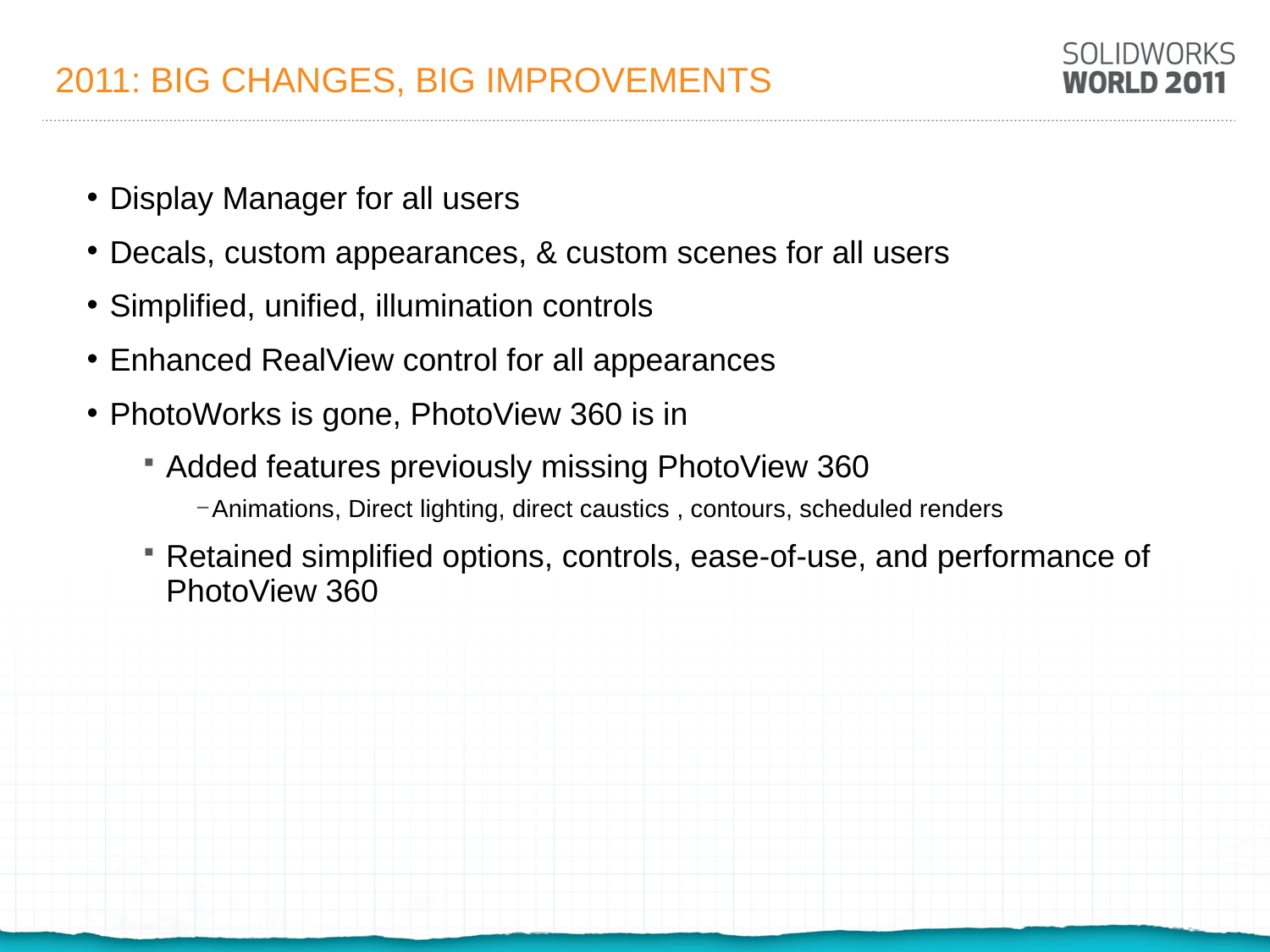

# 2011: BIG CHANGES, BIG IMPROVEMENTS
Display Manager for all users
Decals, custom appearances, & custom scenes for all users
Simplified, unified, illumination controls
Enhanced RealView control for all appearances
PhotoWorks is gone, PhotoView 360 is in
Added features previously missing PhotoView 360
Animations, Direct lighting, direct caustics , contours, scheduled renders
Retained simplified options, controls, ease-of-use, and performance of PhotoView 360